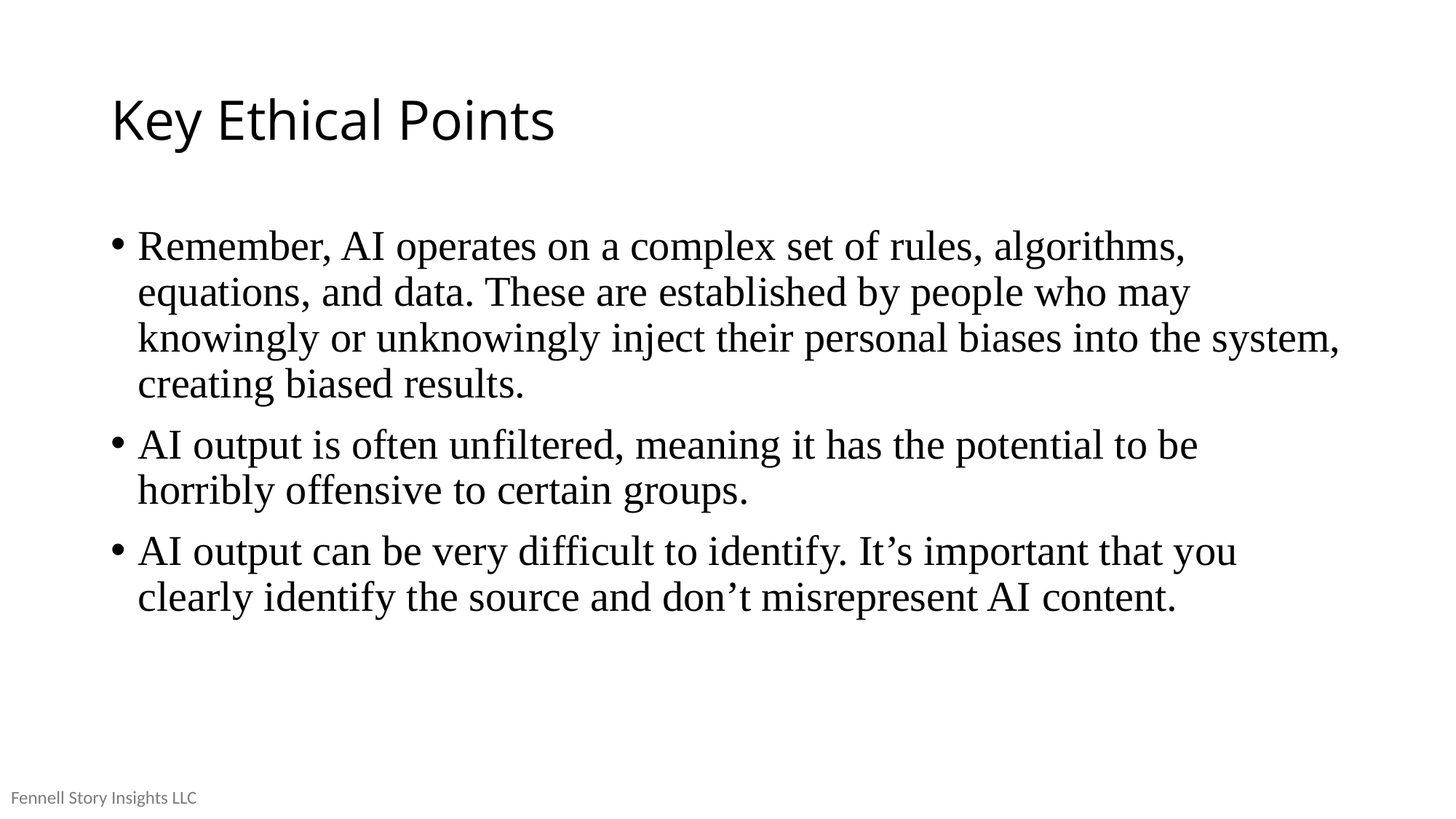

# Key Ethical Points
Remember, AI operates on a complex set of rules, algorithms, equations, and data. These are established by people who may knowingly or unknowingly inject their personal biases into the system, creating biased results.
AI output is often unfiltered, meaning it has the potential to be horribly offensive to certain groups.
AI output can be very difficult to identify. It’s important that you clearly identify the source and don’t misrepresent AI content.
Fennell Story Insights LLC